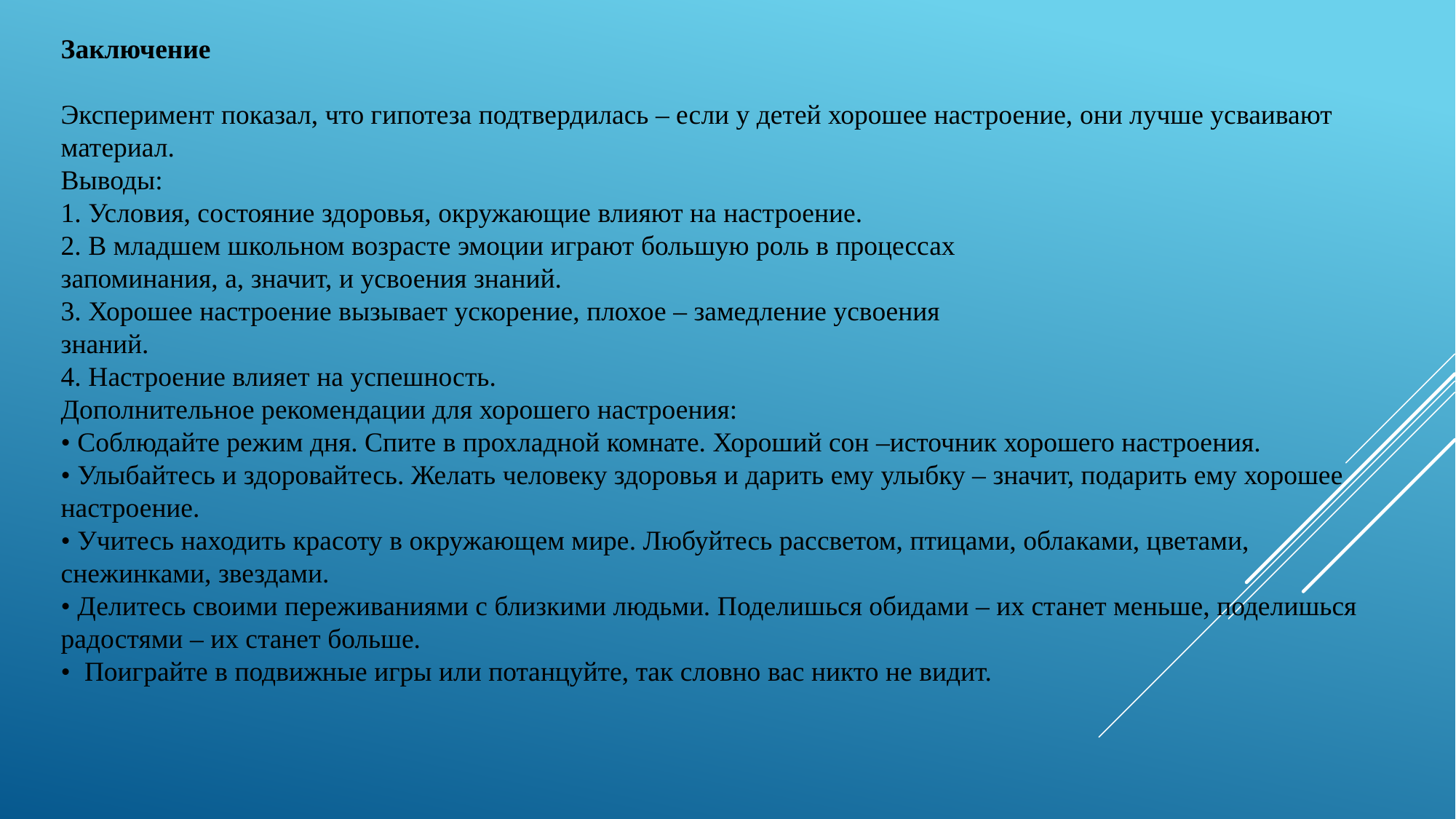

Заключение

Эксперимент показал, что гипотеза подтвердилась – если у детей хорошее настроение, они лучше усваивают материал.
Выводы:
1. Условия, состояние здоровья, окружающие влияют на настроение.
2. В младшем школьном возрасте эмоции играют большую роль в процессах
запоминания, а, значит, и усвоения знаний.
3. Хорошее настроение вызывает ускорение, плохое – замедление усвоения
знаний.
4. Настроение влияет на успешность.
Дополнительное рекомендации для хорошего настроения:
• Соблюдайте режим дня. Спите в прохладной комнате. Хороший сон –источник хорошего настроения.
• Улыбайтесь и здоровайтесь. Желать человеку здоровья и дарить ему улыбку – значит, подарить ему хорошее настроение.
• Учитесь находить красоту в окружающем мире. Любуйтесь рассветом, птицами, облаками, цветами, снежинками, звездами.
• Делитесь своими переживаниями с близкими людьми. Поделишься обидами – их станет меньше, поделишься радостями – их станет больше.
•  Поиграйте в подвижные игры или потанцуйте, так словно вас никто не видит.